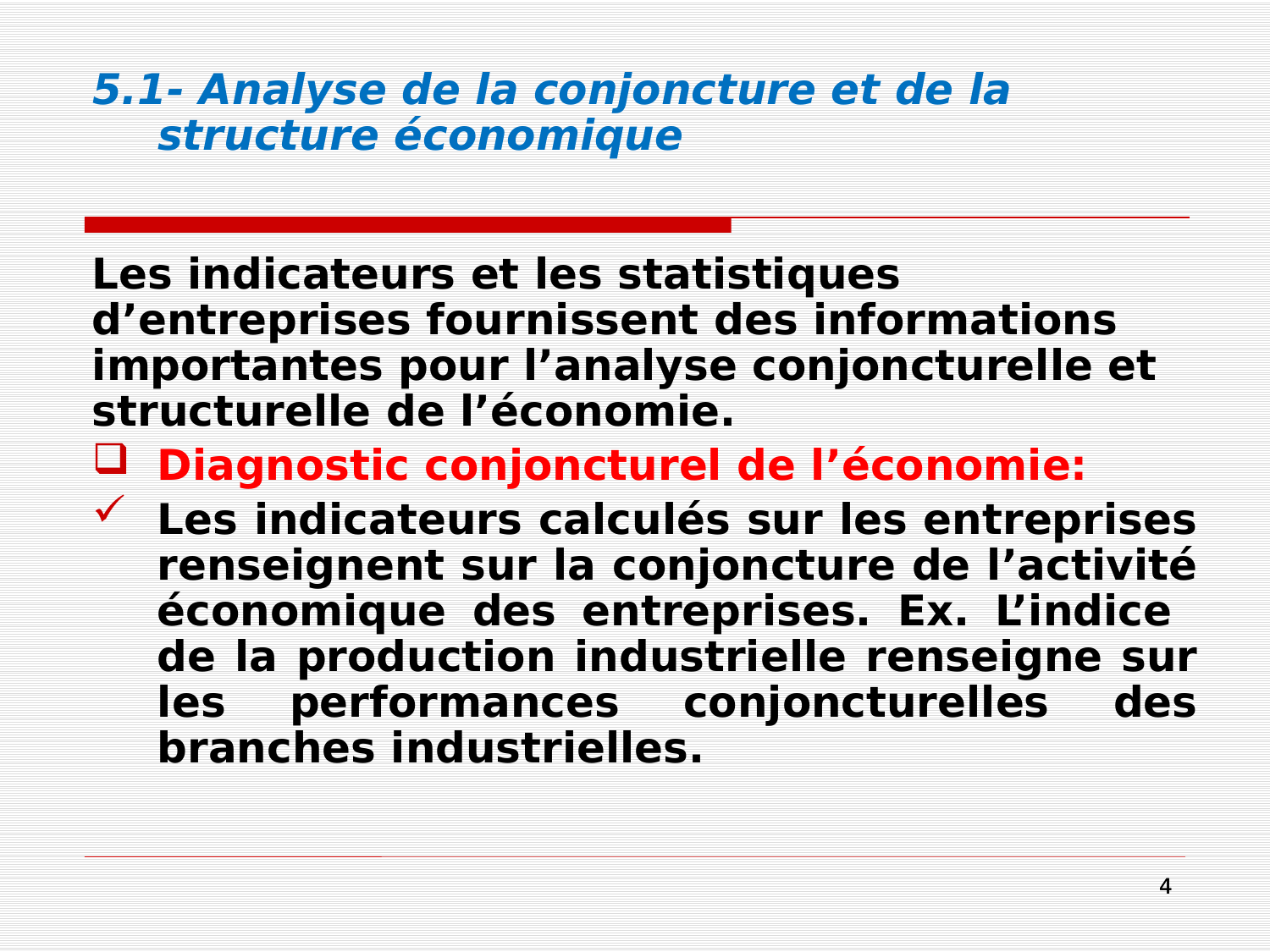

# 5.1- Analyse de la conjoncture et de la structure économique
Les indicateurs et les statistiques d’entreprises fournissent des informations importantes pour l’analyse conjoncturelle et structurelle de l’économie.
Diagnostic conjoncturel de l’économie:
Les indicateurs calculés sur les entreprises renseignent sur la conjoncture de l’activité économique des entreprises. Ex. L’indice  de la production industrielle renseigne sur les performances conjoncturelles des branches industrielles.
4
4